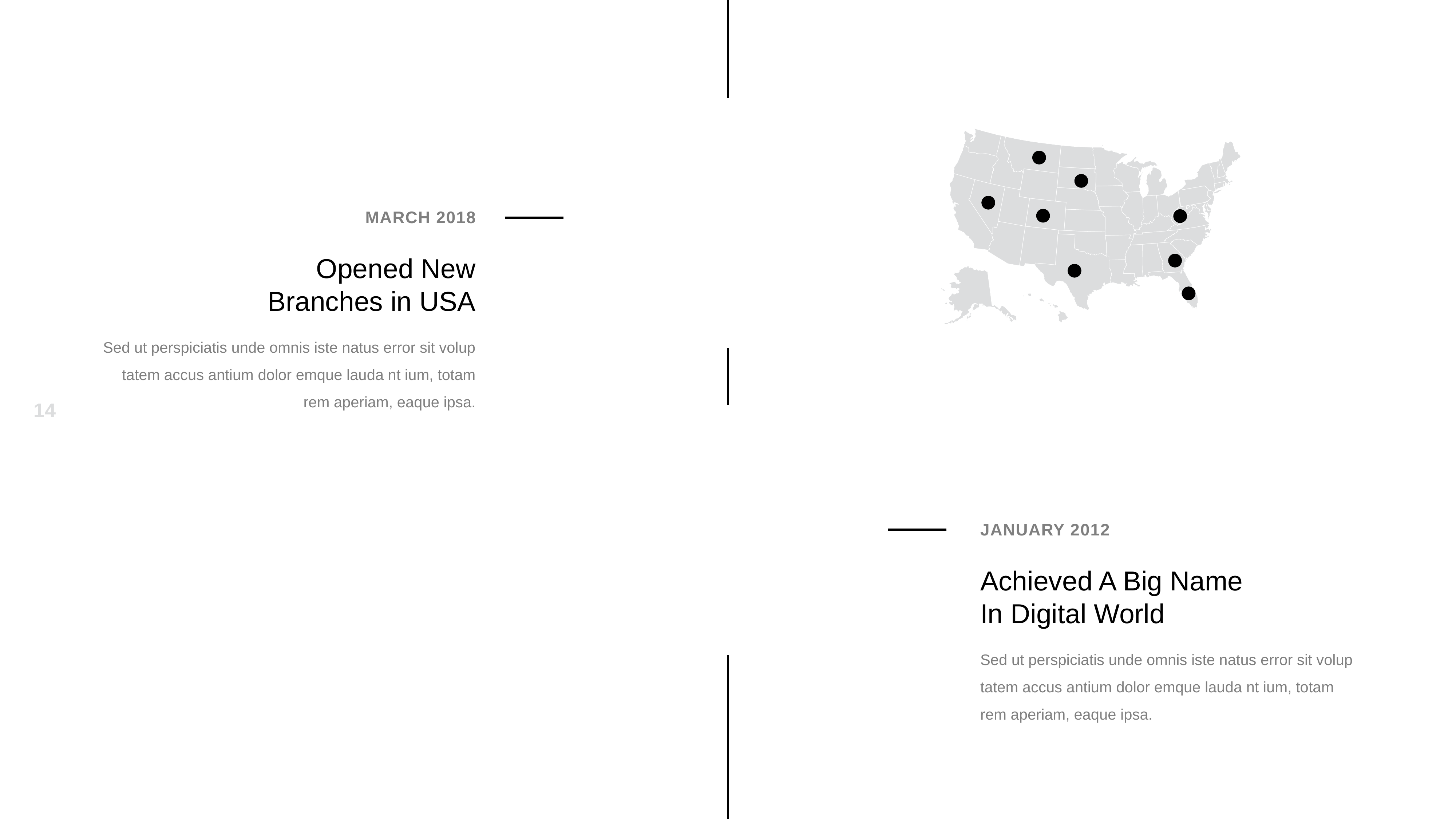

March 2018

Opened New
Branches in USA
Sed ut perspiciatis unde omnis iste natus error sit volup tatem accus antium dolor emque lauda nt ium, totam rem aperiam, eaque ipsa.

January 2012
Achieved A Big Name
In Digital World
Sed ut perspiciatis unde omnis iste natus error sit volup tatem accus antium dolor emque lauda nt ium, totam rem aperiam, eaque ipsa.